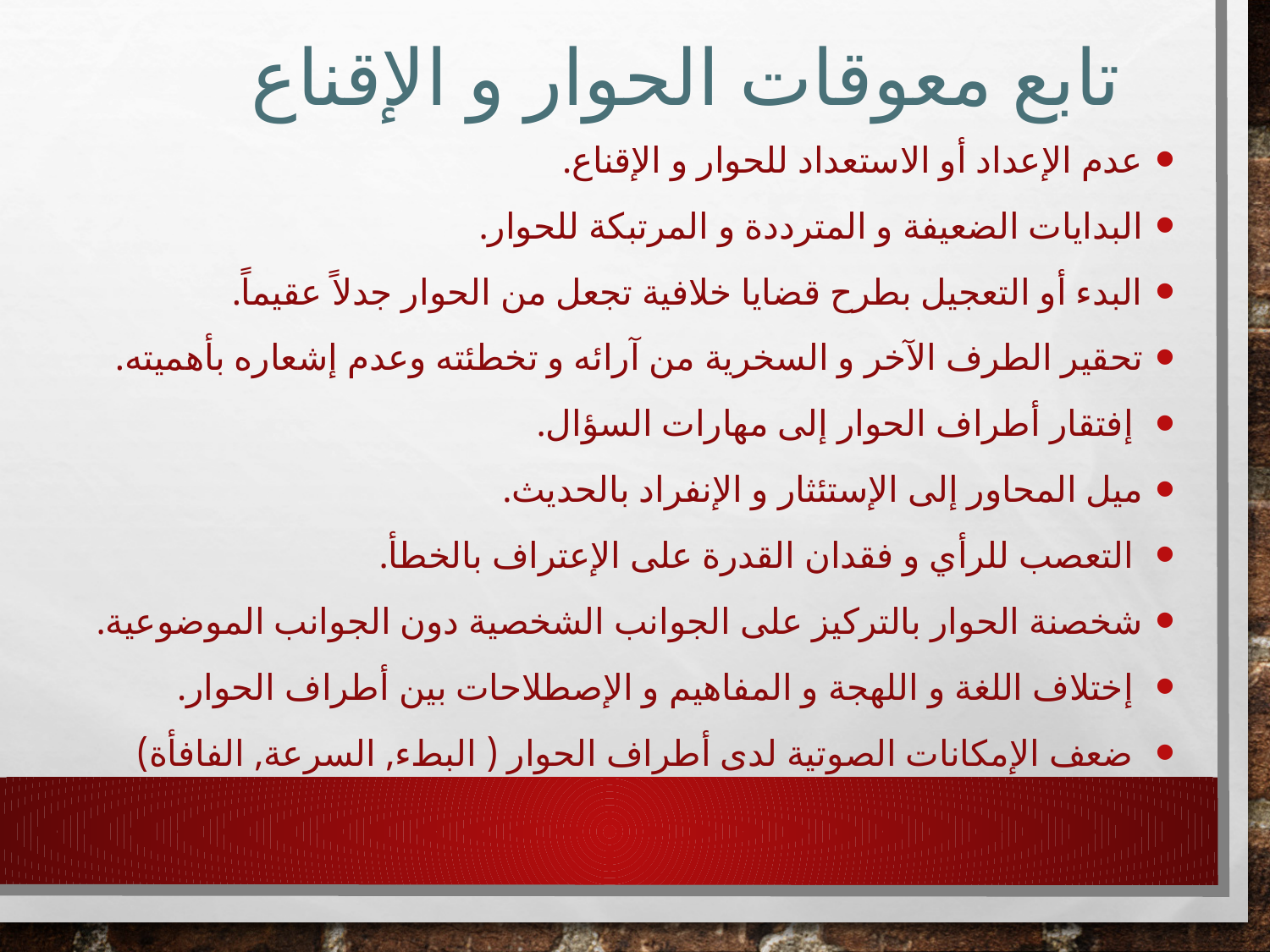

# تابع معوقات الحوار و الإقناع
عدم الإعداد أو الاستعداد للحوار و الإقناع.
البدايات الضعيفة و المترددة و المرتبكة للحوار.
البدء أو التعجيل بطرح قضايا خلافية تجعل من الحوار جدلاً عقيماً.
تحقير الطرف الآخر و السخرية من آرائه و تخطئته وعدم إشعاره بأهميته.
 إفتقار أطراف الحوار إلى مهارات السؤال.
ميل المحاور إلى الإستئثار و الإنفراد بالحديث.
 التعصب للرأي و فقدان القدرة على الإعتراف بالخطأ.
شخصنة الحوار بالتركيز على الجوانب الشخصية دون الجوانب الموضوعية.
 إختلاف اللغة و اللهجة و المفاهيم و الإصطلاحات بين أطراف الحوار.
 ضعف الإمكانات الصوتية لدى أطراف الحوار ( البطء, السرعة, الفافأة)